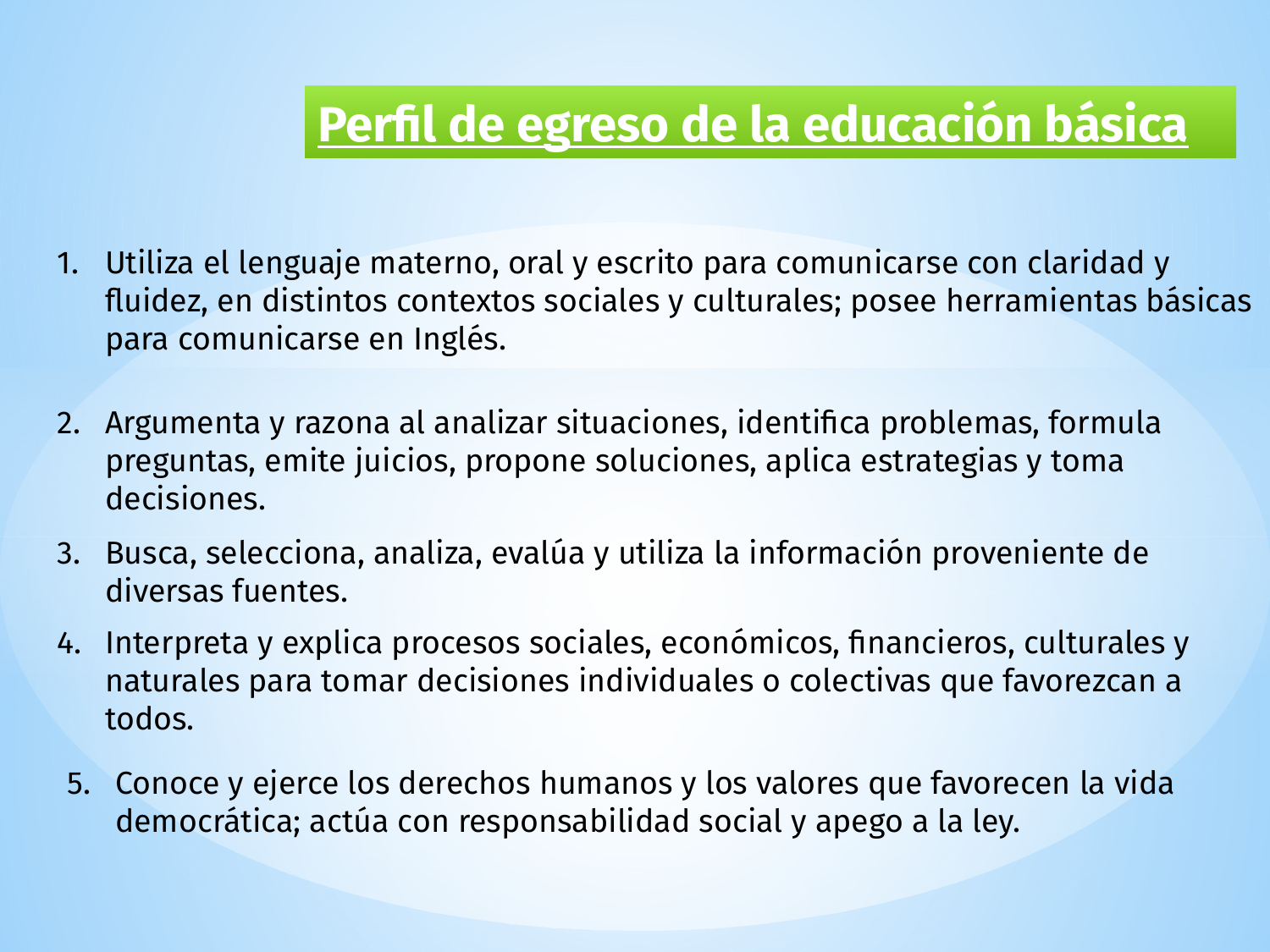

Perfil de egreso de la educación básica

Utiliza el lenguaje materno, oral y escrito para comunicarse con claridad y fluidez, en distintos contextos sociales y culturales; posee herramientas básicas para comunicarse en Inglés.
Argumenta y razona al analizar situaciones, identifica problemas, formula preguntas, emite juicios, propone soluciones, aplica estrategias y toma decisiones.

Busca, selecciona, analiza, evalúa y utiliza la información proveniente de diversas fuentes.
Interpreta y explica procesos sociales, económicos, financieros, culturales y naturales para tomar decisiones individuales o colectivas que favorezcan a todos.
Conoce y ejerce los derechos humanos y los valores que favorecen la vida democrática; actúa con responsabilidad social y apego a la ley.